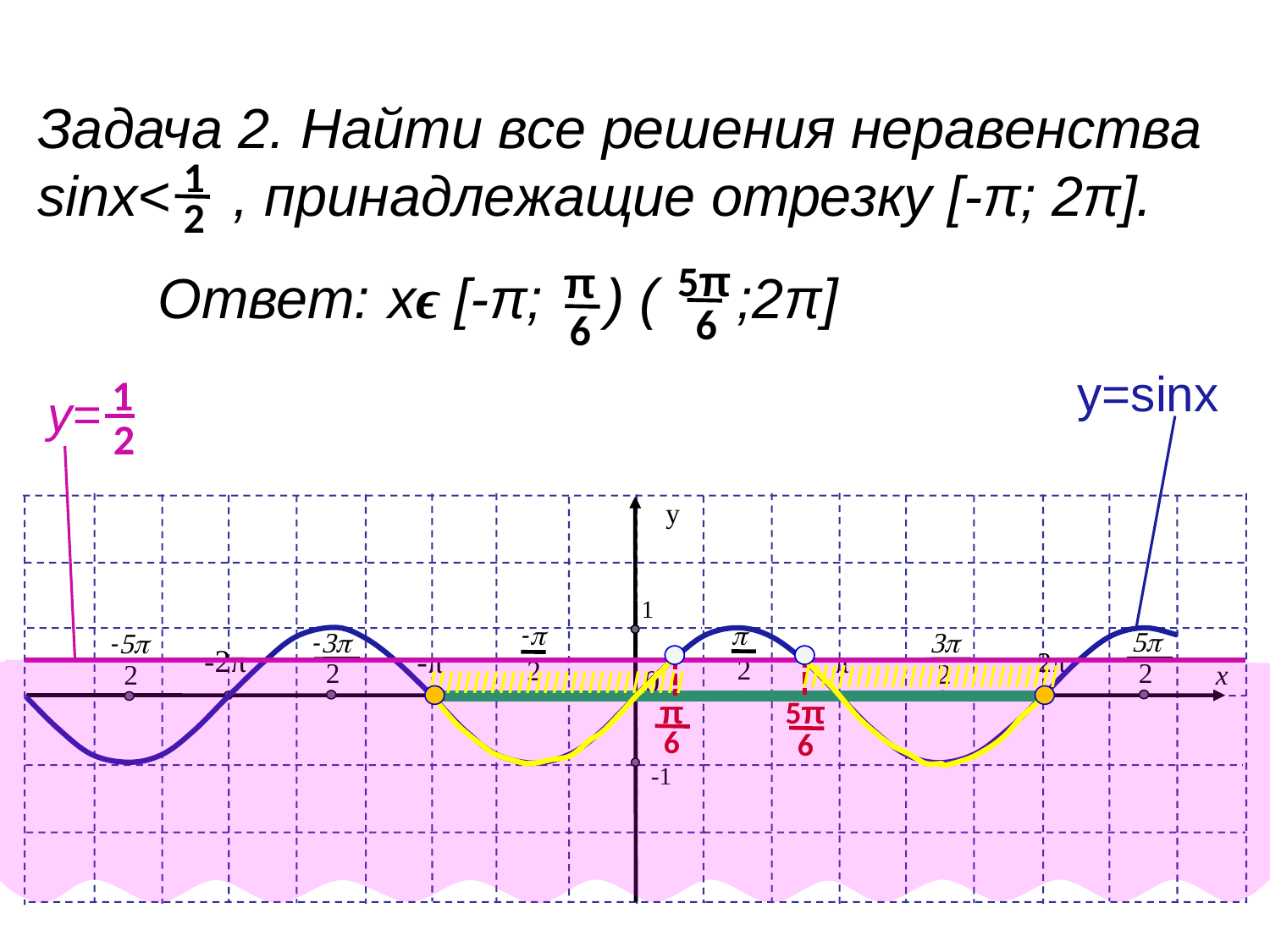

Задача 2. Найти все решения неравенства sinx<    , принадлежащие отрезку [-π; 2π].
1
2
5π
π
Ответ:
 хϵ [-π;    ) (     ;2π]
6
6
у=sinх
1
у=
2

y

 1

 -1
π

2

-π

2

 5π
2

-3π
2

 3π
2

-5π
2

-2π

 -π

  2π

  π

0
x

IIIIIIIIIIIIIIIIIIIIIIIIIIIII
IIIIIIIIIIIIIIIIIIIIIIIIIIIII

π

5π

6
6